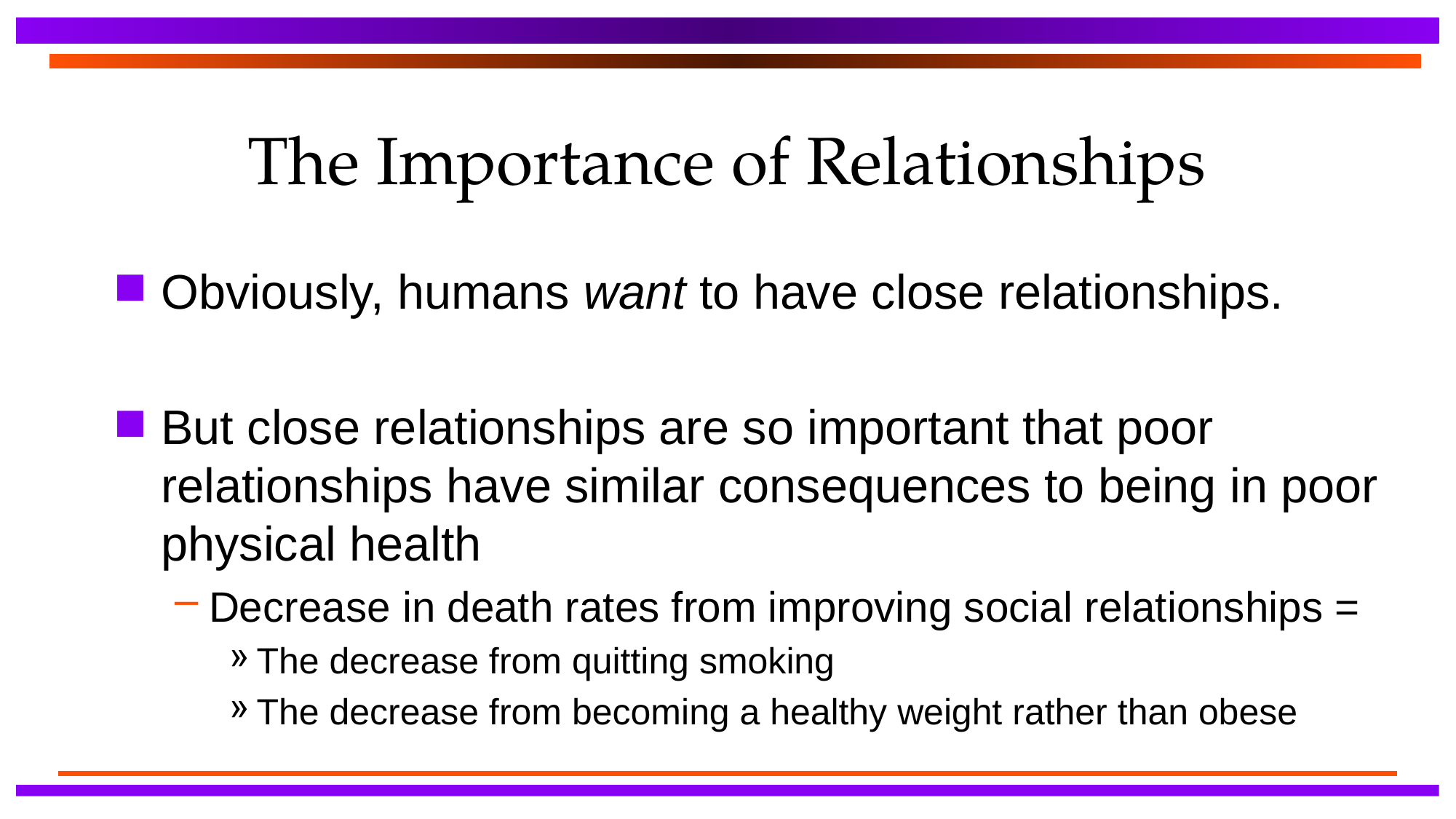

# The Importance of Relationships
Obviously, humans want to have close relationships.

But close relationships are so important that poor relationships have similar consequences to being in poor physical health
Decrease in death rates from improving social relationships =
The decrease from quitting smoking
The decrease from becoming a healthy weight rather than obese